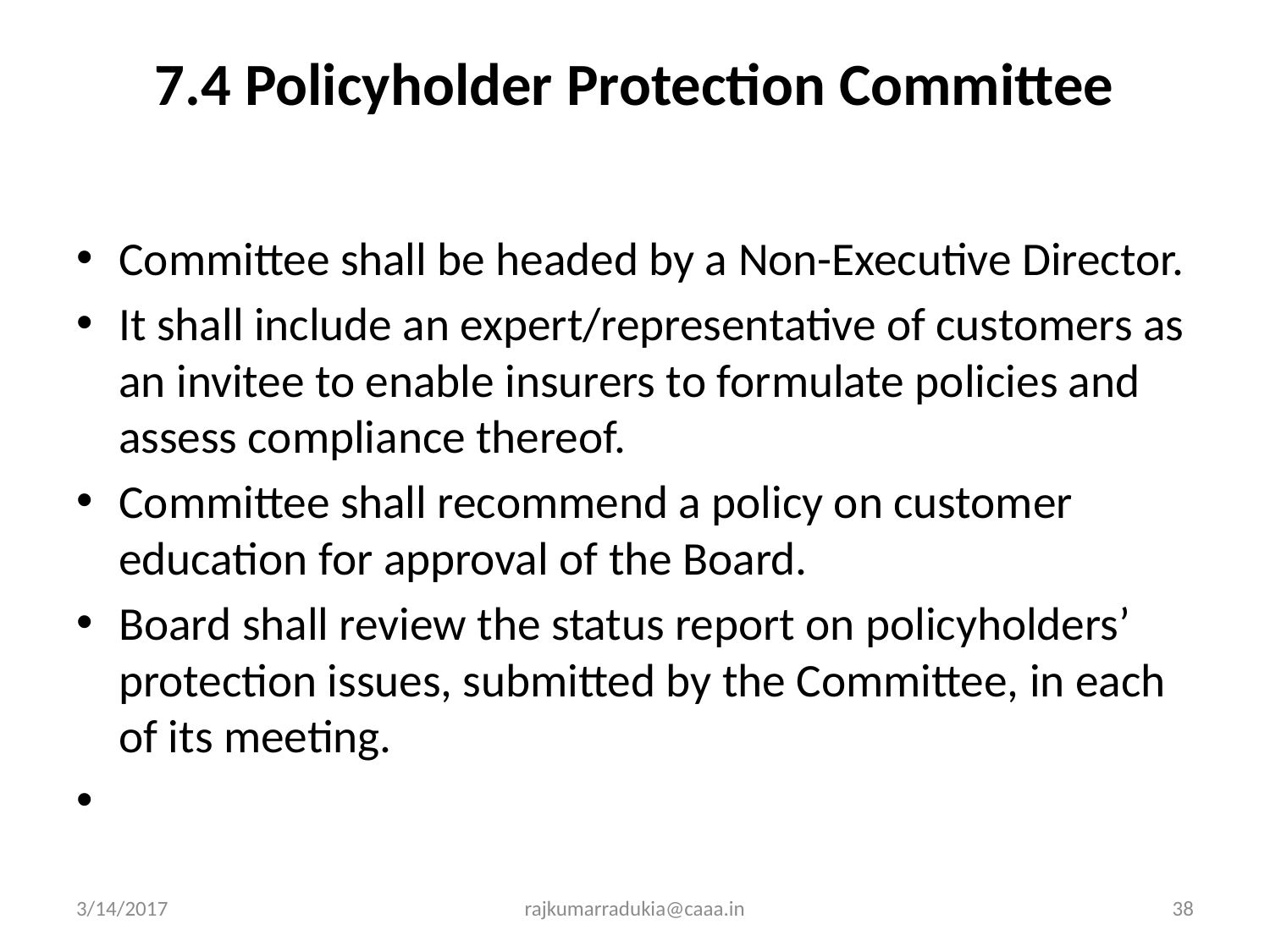

# 7.4 Policyholder Protection Committee
Committee shall be headed by a Non-Executive Director.
It shall include an expert/representative of customers as an invitee to enable insurers to formulate policies and assess compliance thereof.
Committee shall recommend a policy on customer education for approval of the Board.
Board shall review the status report on policyholders’ protection issues, submitted by the Committee, in each of its meeting.

3/14/2017
rajkumarradukia@caaa.in
38